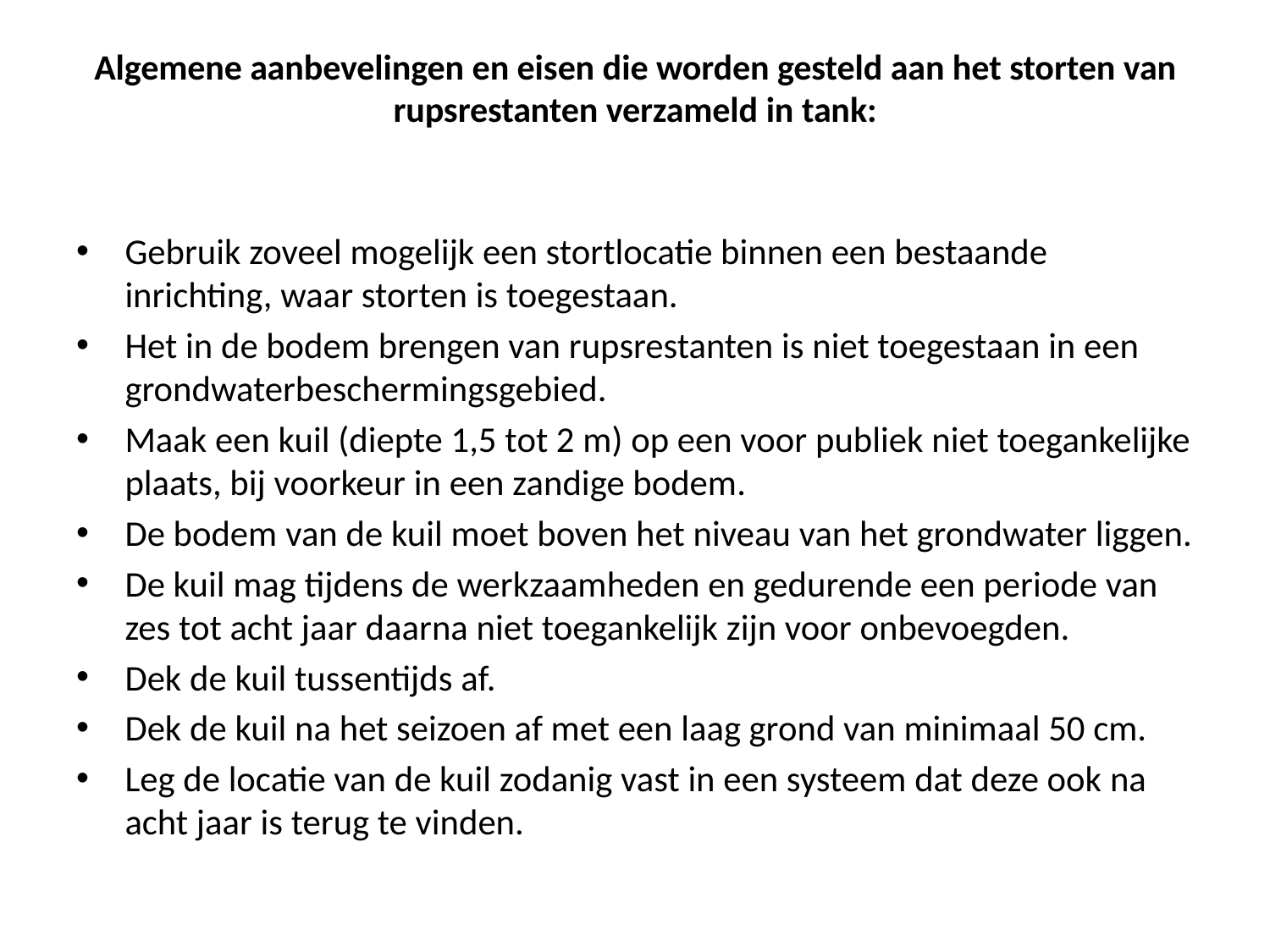

# Algemene aanbevelingen en eisen die worden gesteld aan het storten van rupsrestanten verzameld in tank:
Gebruik zoveel mogelijk een stortlocatie binnen een bestaande inrichting, waar storten is toegestaan.
Het in de bodem brengen van rupsrestanten is niet toegestaan in een grondwaterbeschermingsgebied.
Maak een kuil (diepte 1,5 tot 2 m) op een voor publiek niet toegankelijke plaats, bij voorkeur in een zandige bodem.
De bodem van de kuil moet boven het niveau van het grondwater liggen.
De kuil mag tijdens de werkzaamheden en gedurende een periode van zes tot acht jaar daarna niet toegankelijk zijn voor onbevoegden.
Dek de kuil tussentijds af.
Dek de kuil na het seizoen af met een laag grond van minimaal 50 cm.
Leg de locatie van de kuil zodanig vast in een systeem dat deze ook na acht jaar is terug te vinden.